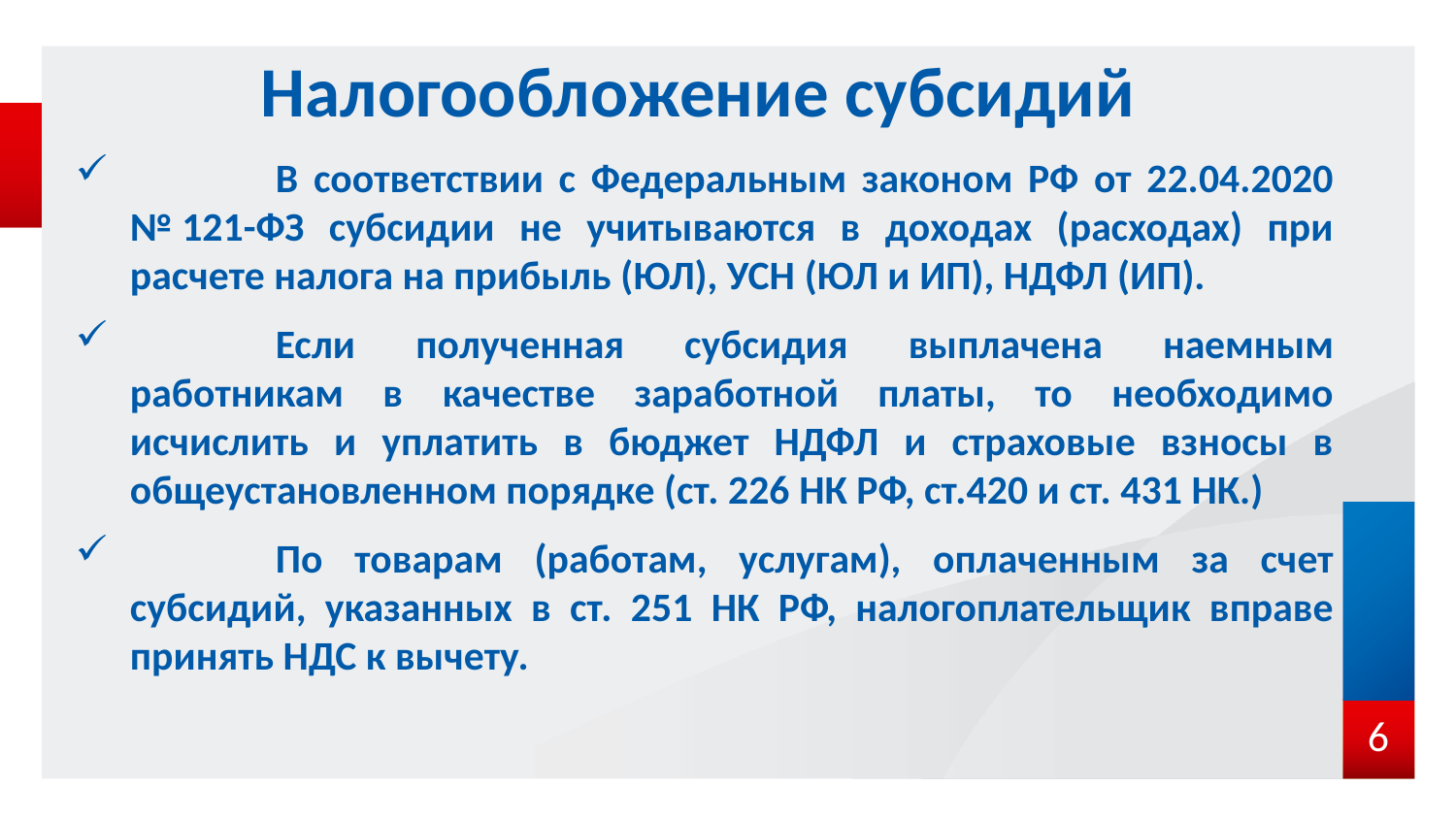

# Налогообложение субсидий
	В соответствии с Федеральным законом РФ от 22.04.2020 № 121-ФЗ субсидии не учитываются в доходах (расходах) при расчете налога на прибыль (ЮЛ), УСН (ЮЛ и ИП), НДФЛ (ИП).
	Если полученная субсидия выплачена наемным работникам в качестве заработной платы, то необходимо исчислить и уплатить в бюджет НДФЛ и страховые взносы в общеустановленном порядке (ст. 226 НК РФ, ст.420 и ст. 431 НК.)
	По товарам (работам, услугам), оплаченным за счет субсидий, указанных в ст. 251 НК РФ, налогоплательщик вправе принять НДС к вычету.

6